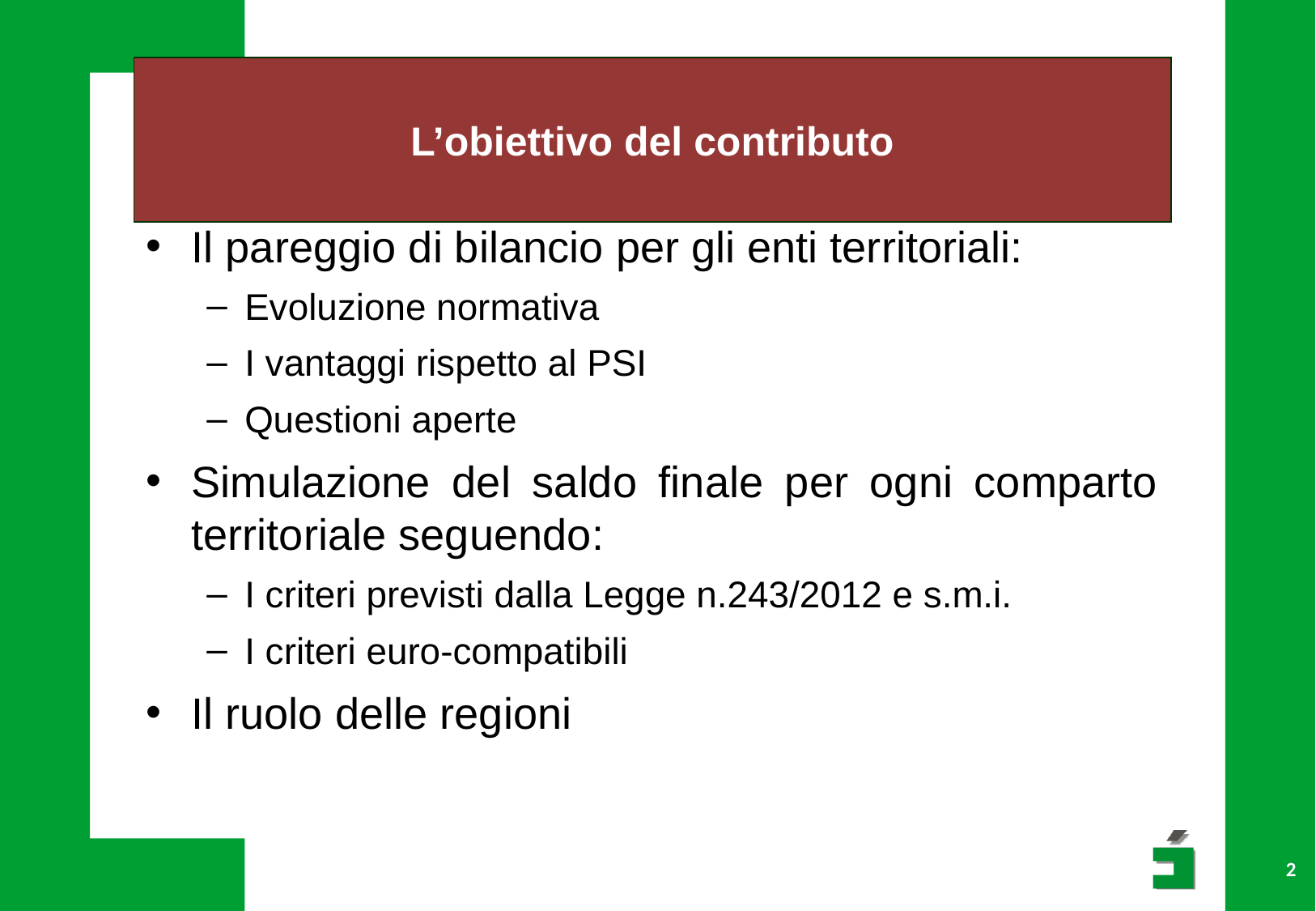

# L’obiettivo del contributo
Il pareggio di bilancio per gli enti territoriali:
Evoluzione normativa
I vantaggi rispetto al PSI
Questioni aperte
Simulazione del saldo finale per ogni comparto territoriale seguendo:
I criteri previsti dalla Legge n.243/2012 e s.m.i.
I criteri euro-compatibili
Il ruolo delle regioni

2